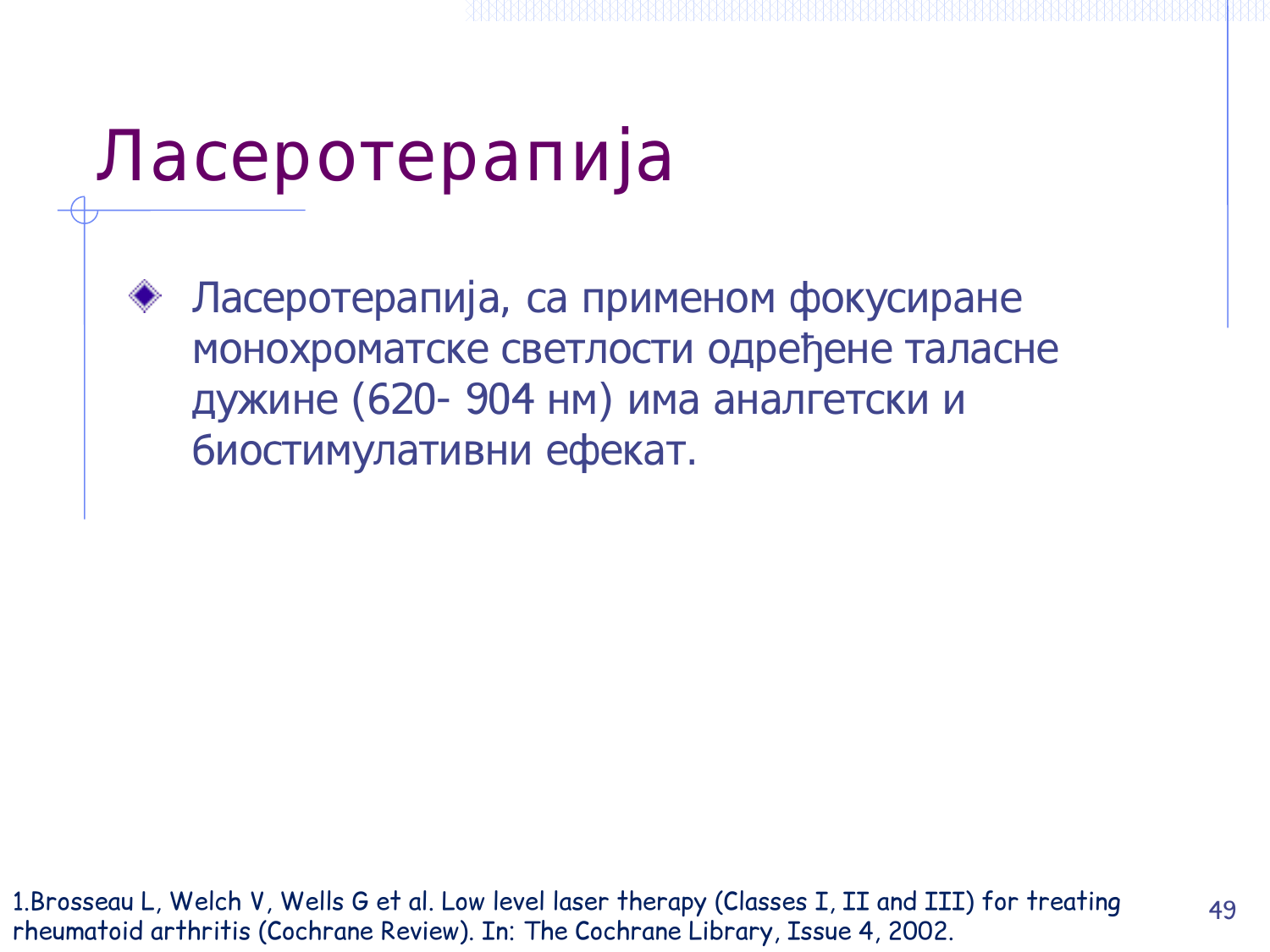

# Ласеротерапија
Ласеротерапија, са применом фокусиране монохроматске светлости одређене таласне дужине (620- 904 нм) има аналгетски и биостимулативни ефекат.
49
1.Brosseau L, Welch V, Wells G et al. Low level laser therapy (Classes I, II and III) for treating rheumatoid arthritis (Cochrane Review). In: The Cochrane Library, Issue 4, 2002.